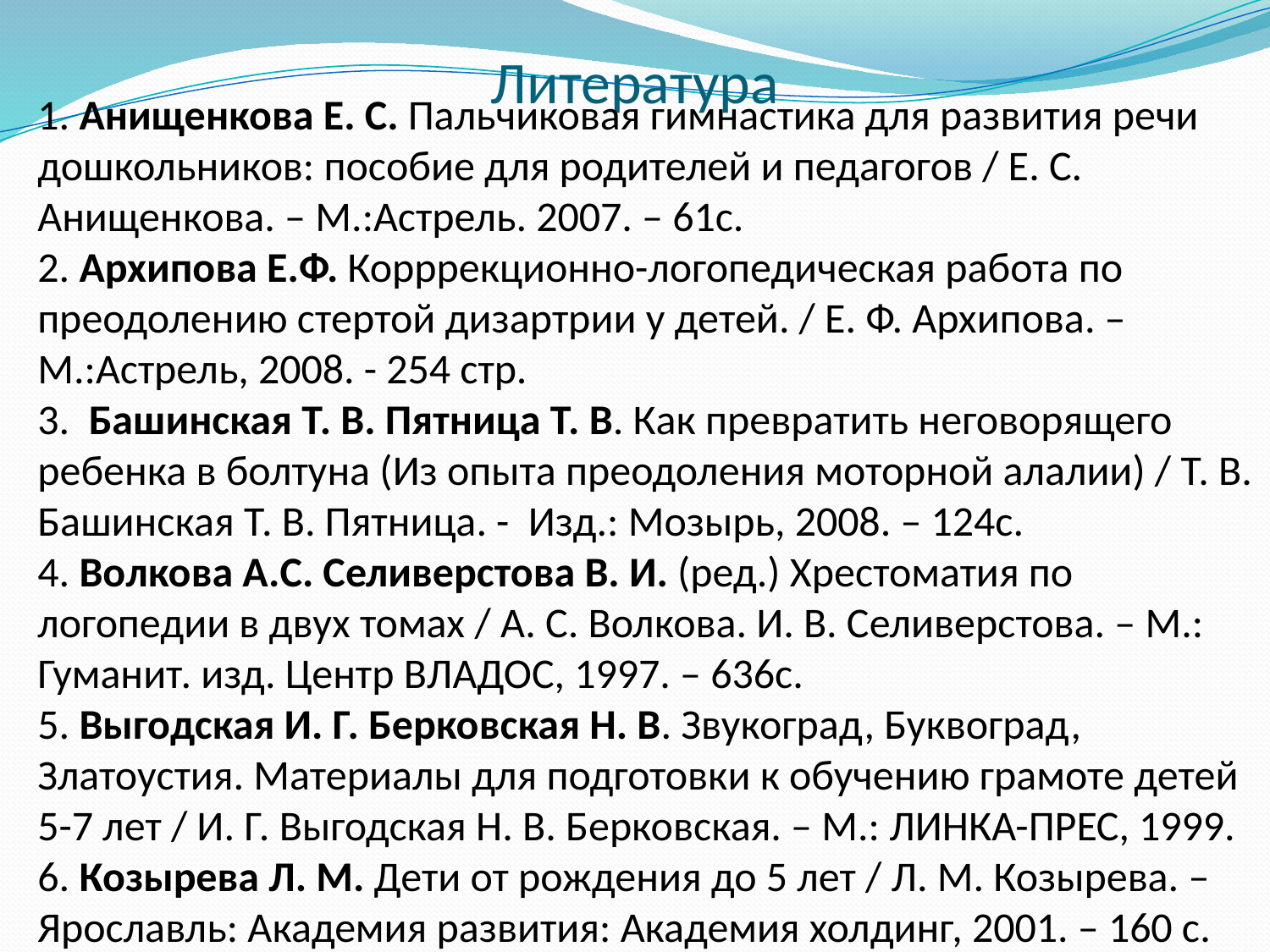

# Литература
1. Анищенкова Е. С. Пальчиковая гимнастика для развития речи дошкольников: пособие для родителей и педагогов / Е. С. Анищенкова. – М.:Астрель. 2007. – 61с.
2. Архипова Е.Ф. Корррекционно-логопедическая работа по преодолению стертой дизартрии у детей. / Е. Ф. Архипова. – М.:Астрель, 2008. - 254 стр.
3.  Башинская Т. В. Пятница Т. В. Как превратить неговорящего ребенка в болтуна (Из опыта преодоления моторной алалии) / Т. В. Башинская Т. В. Пятница. -  Изд.: Мозырь, 2008. – 124с.
4. Волкова А.С. Селиверстова В. И. (ред.) Хрестоматия по логопедии в двух томах / А. С. Волкова. И. В. Селиверстова. – М.: Гуманит. изд. Центр ВЛАДОС, 1997. – 636с.
5. Выгодская И. Г. Берковская Н. В. Звукоград, Буквоград, Златоустия. Материалы для подготовки к обучению грамоте детей 5-7 лет / И. Г. Выгодская Н. В. Берковская. – М.: ЛИНКА-ПРЕС, 1999.
6. Козырева Л. М. Дети от рождения до 5 лет / Л. М. Козырева. – Ярославль: Академия развития: Академия холдинг, 2001. – 160 с.